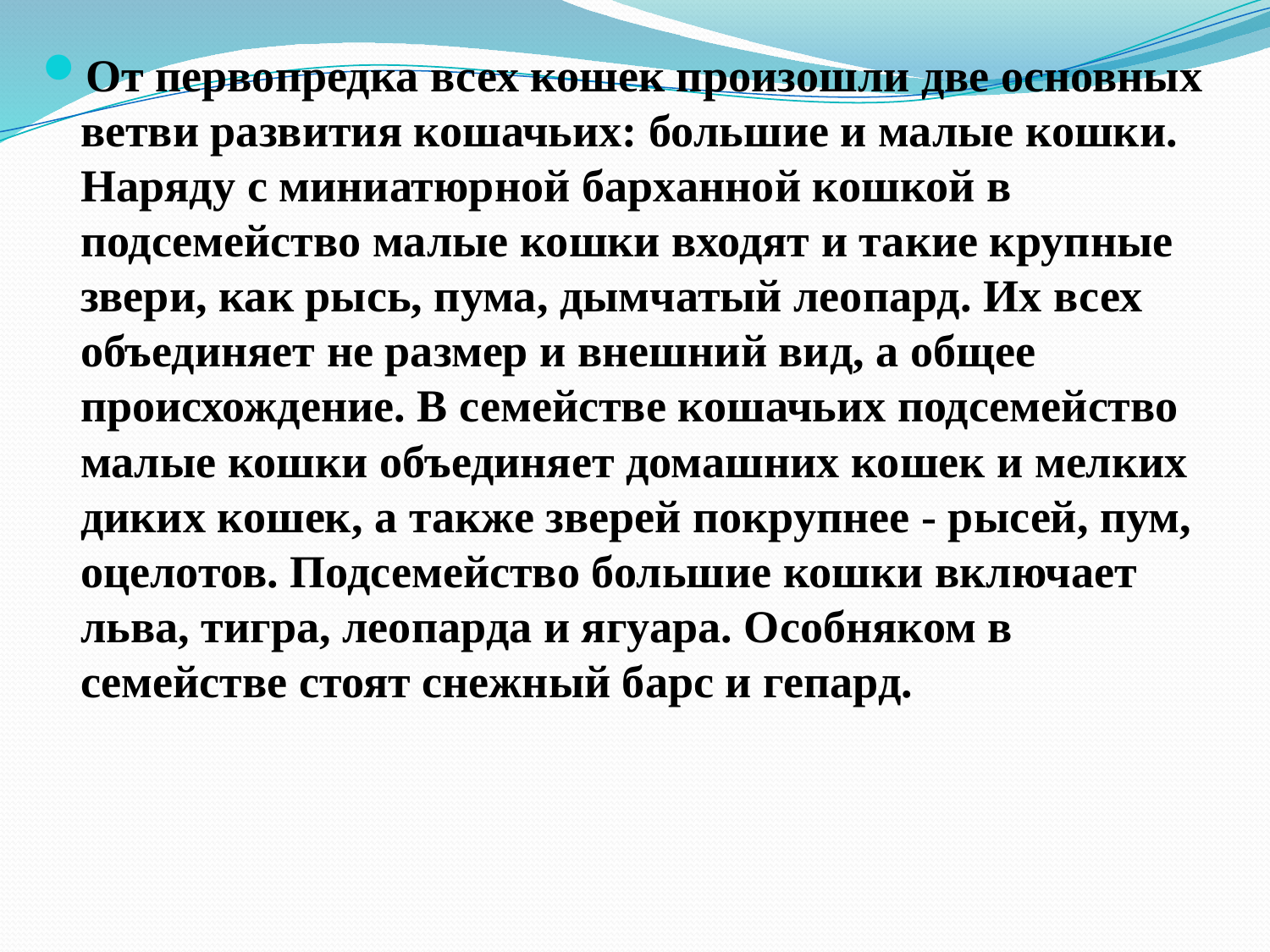

От первопредка всех кошек произошли две основных ветви развития кошачьих: большие и малые кошки. Наряду с миниатюрной барханной кошкой в подсемейство малые кошки входят и такие крупные звери, как рысь, пума, дымчатый леопард. Их всех объединяет не размер и внешний вид, а общее происхождение. В семействе кошачьих подсемейство малые кошки объединяет домашних кошек и мелких диких кошек, а также зверей покрупнее - рысей, пум, оцелотов. Подсемейство большие кошки включает льва, тигра, леопарда и ягуара. Особняком в семействе стоят снежный барс и гепард.